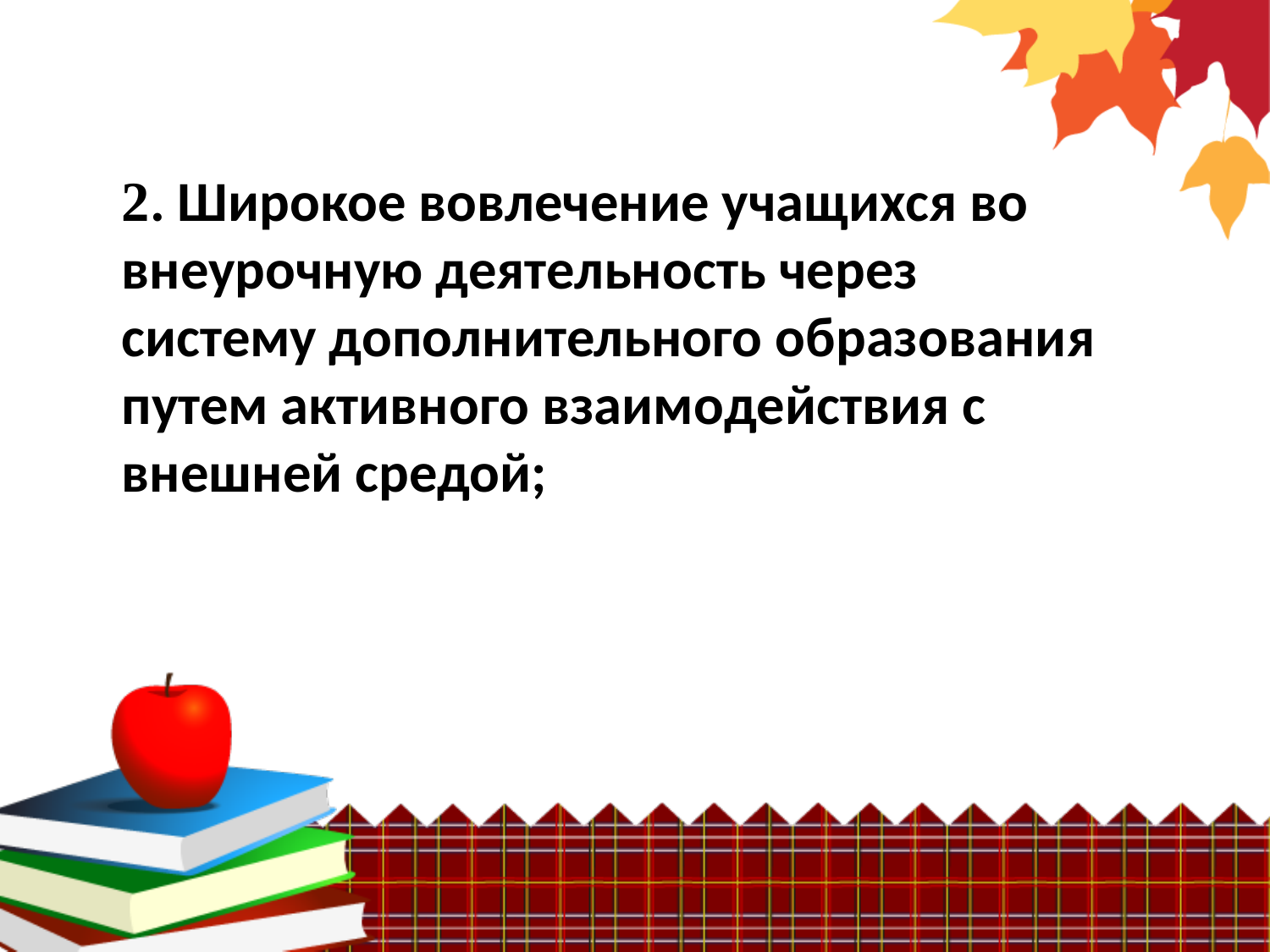

2. Широкое вовлечение учащихся во внеурочную деятельность через систему дополнительного образования путем активного взаимодействия с внешней средой;